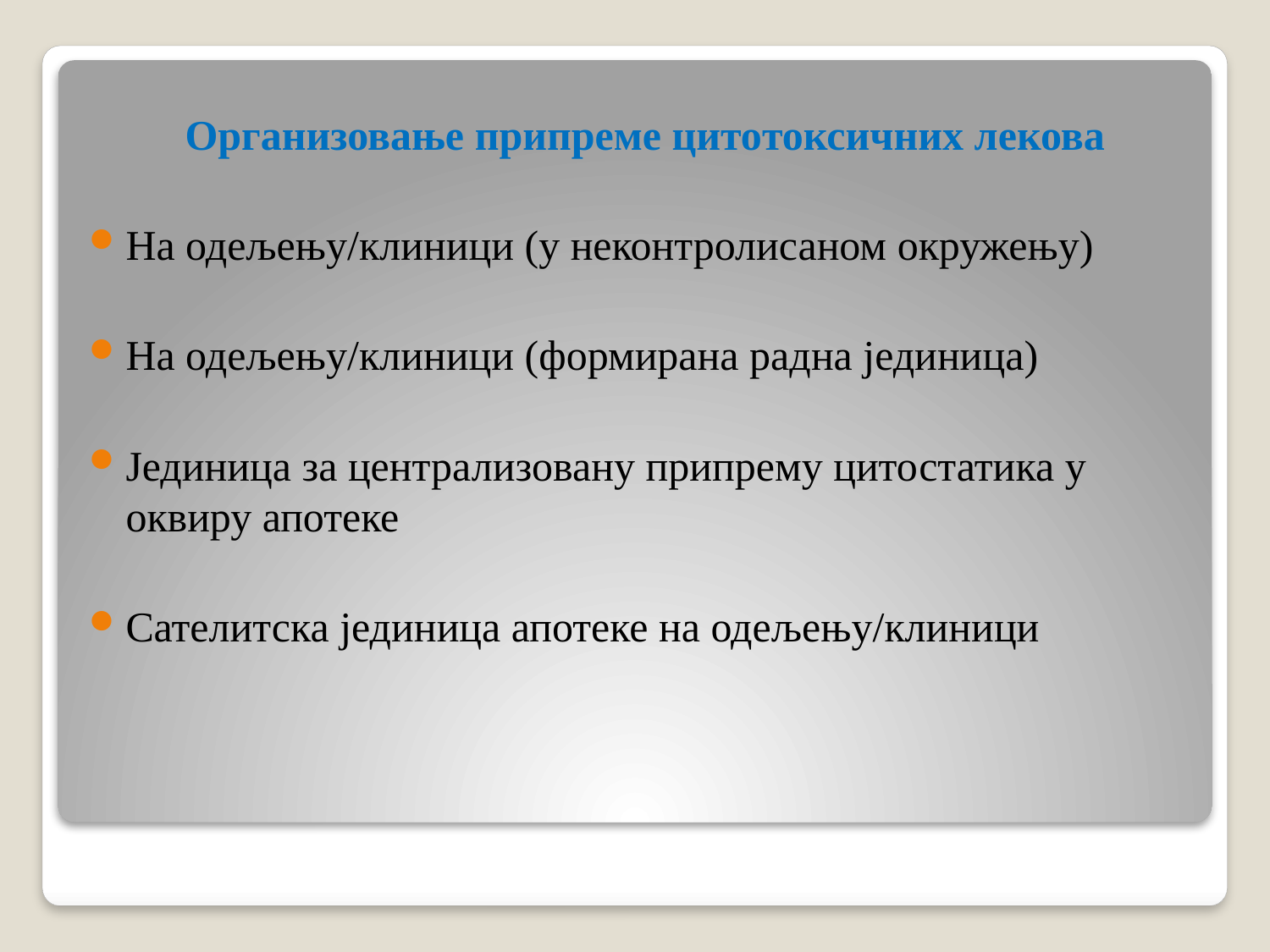

Организовање припреме цитотоксичних лекова

На одељењу/клиници (у неконтролисаном окружењу)

На одељењу/клиници (формирана радна јединица)

Јединица за централизовану припрему цитостатика у оквиру апотеке

Сателитска јединица апотеке на одељењу/клиници